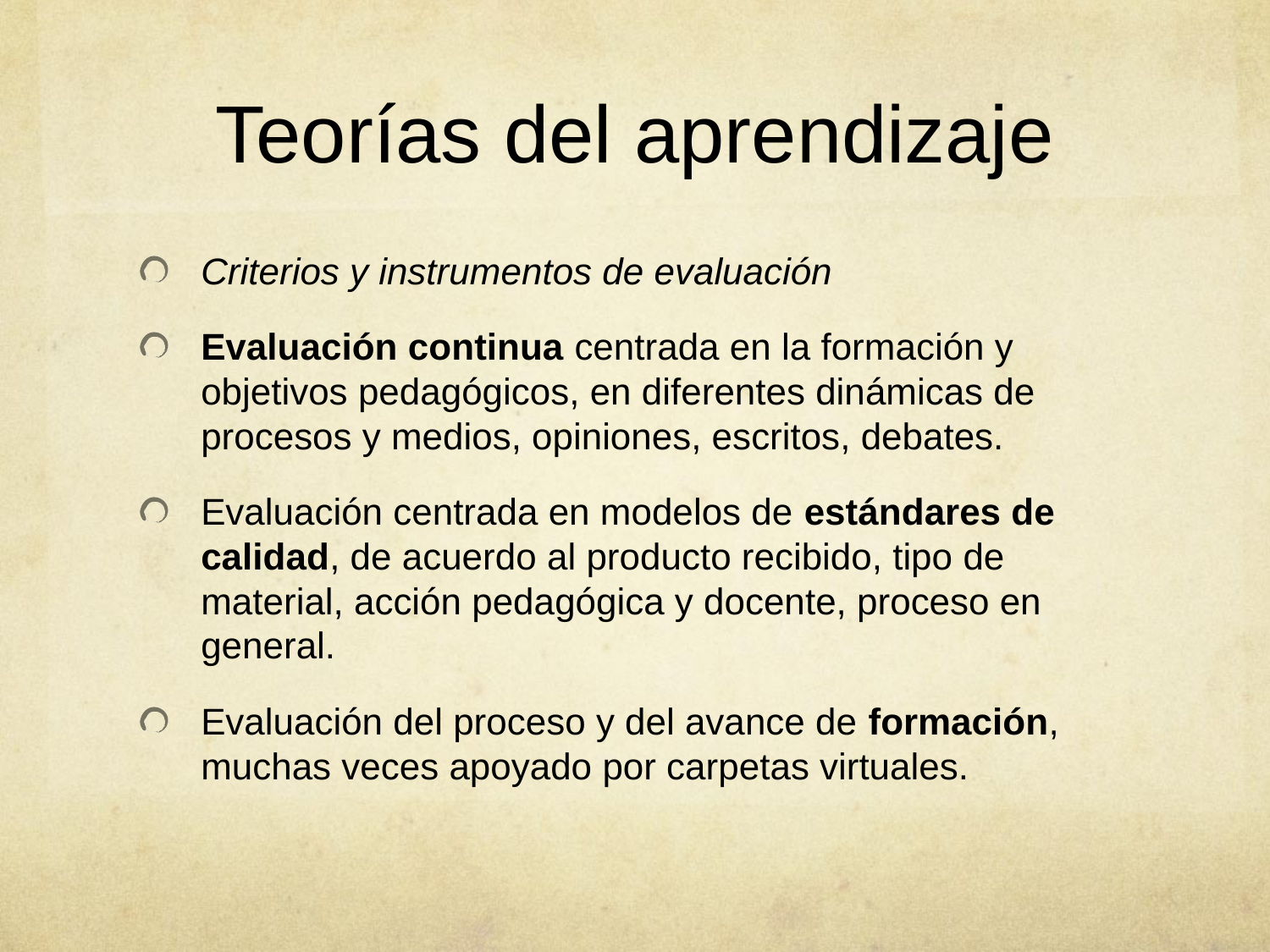

# Teorías del aprendizaje
Criterios y instrumentos de evaluación
Evaluación continua centrada en la formación y objetivos pedagógicos, en diferentes dinámicas de procesos y medios, opiniones, escritos, debates.
Evaluación centrada en modelos de estándares de calidad, de acuerdo al producto recibido, tipo de material, acción pedagógica y docente, proceso en general.
Evaluación del proceso y del avance de formación, muchas veces apoyado por carpetas virtuales.